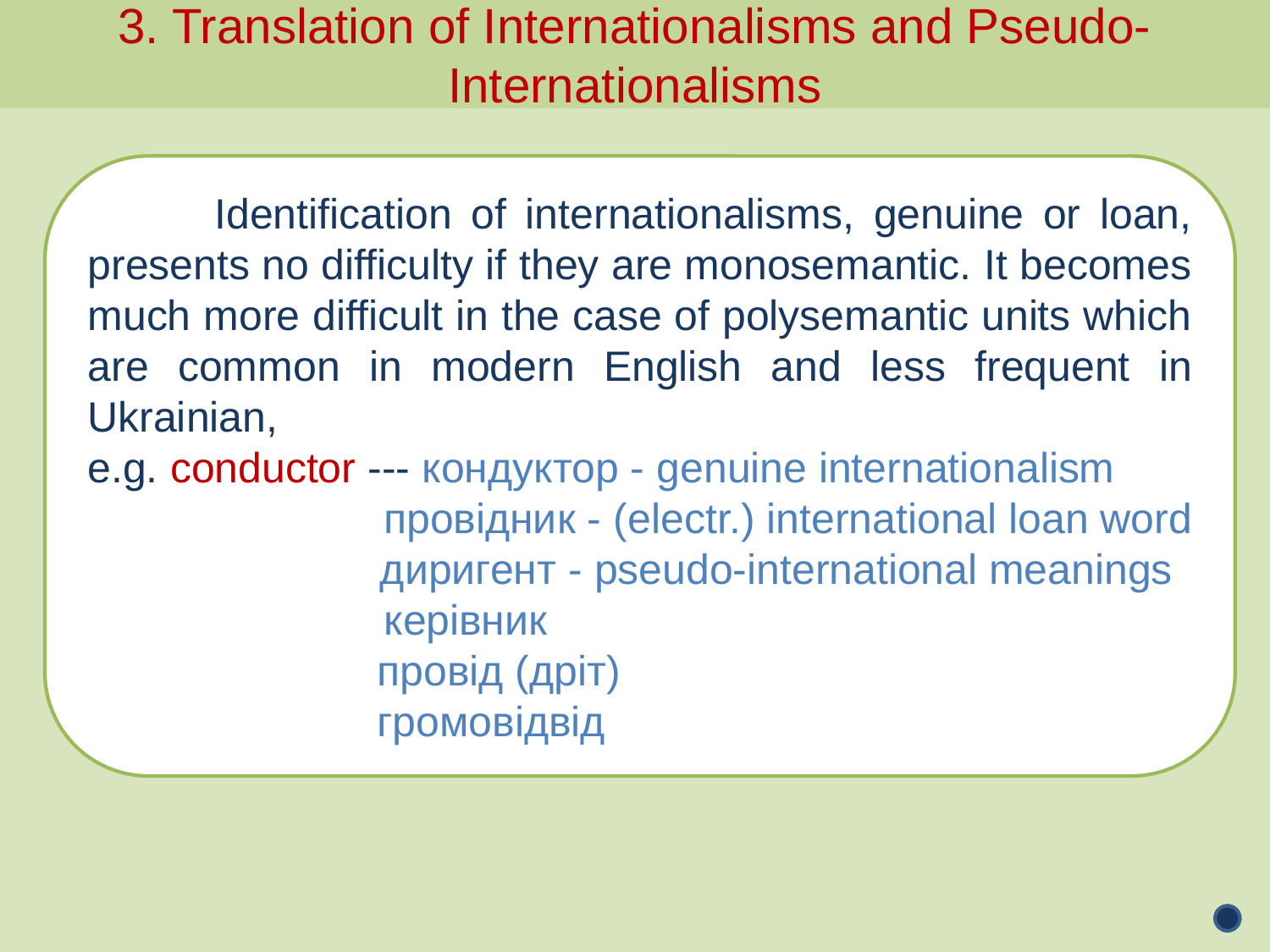

3. Translation of Internationalisms and Pseudo-Internationalisms
	Identification of internationalisms, genuine or loan, presents no difficulty if they are monosemantic. It becomes much more difficult in the case of polysemantic units which are common in modern English and less frequent in Ukrainian,
e.g. сonductor --- кондуктор - genuine internationalism
   провідник - (electr.) international loan word
                       диригент - pseudo-international meanings
                         керівник
		   провід (дріт)
		   громовідвід